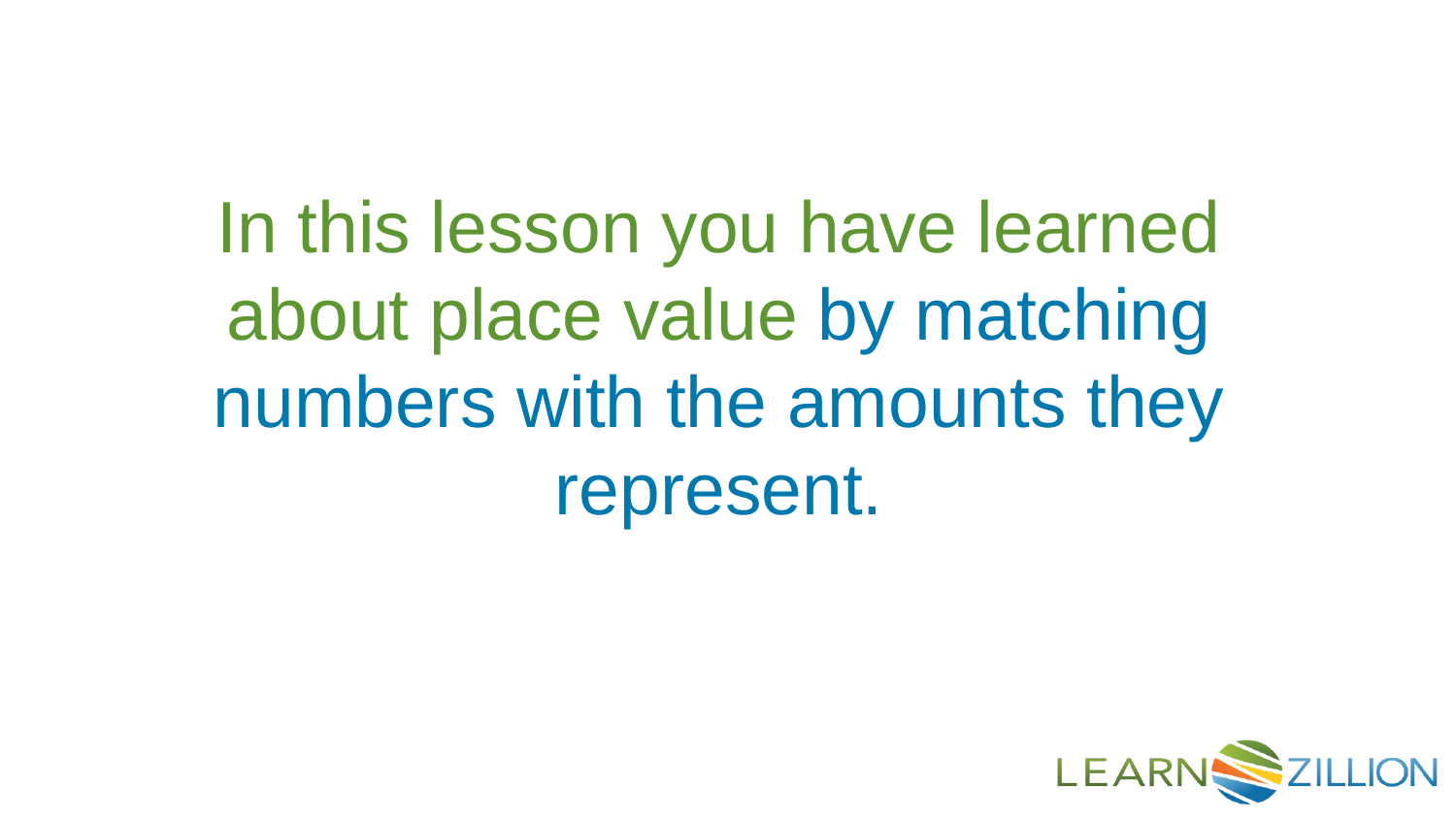

In this lesson you have learned about place value by matching numbers with the amounts they represent.